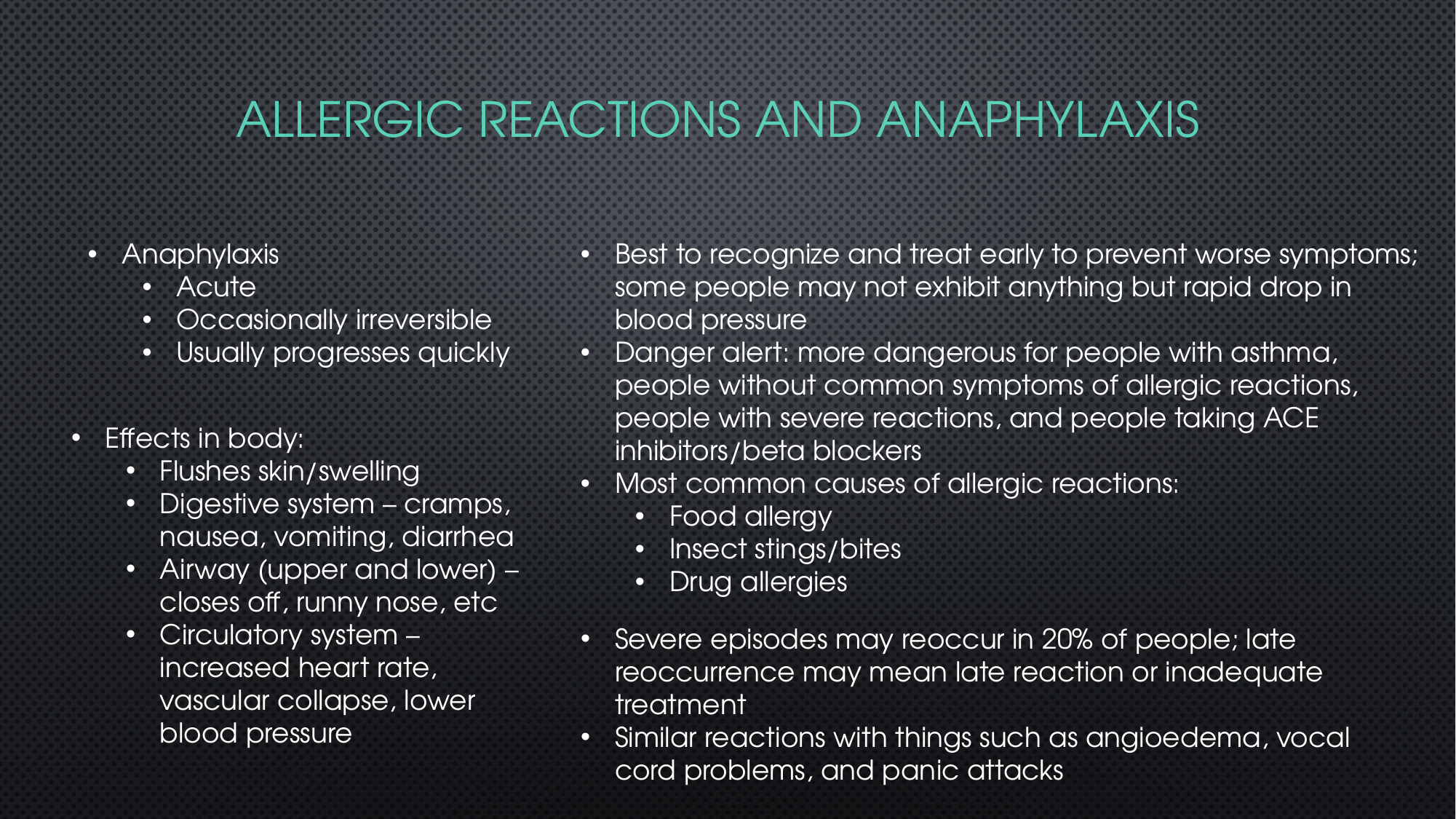

# Allergic reactions and anaphylaxis
Anaphylaxis
Acute
Occasionally irreversible
Usually progresses quickly
Best to recognize and treat early to prevent worse symptoms; some people may not exhibit anything but rapid drop in blood pressure
Danger alert: more dangerous for people with asthma, people without common symptoms of allergic reactions, people with severe reactions, and people taking ACE inhibitors/beta blockers
Most common causes of allergic reactions:
Food allergy
Insect stings/bites
Drug allergies
Effects in body:
Flushes skin/swelling
Digestive system – cramps, nausea, vomiting, diarrhea
Airway (upper and lower) – closes off, runny nose, etc
Circulatory system – increased heart rate, vascular collapse, lower blood pressure
Severe episodes may reoccur in 20% of people; late reoccurrence may mean late reaction or inadequate treatment
Similar reactions with things such as angioedema, vocal cord problems, and panic attacks